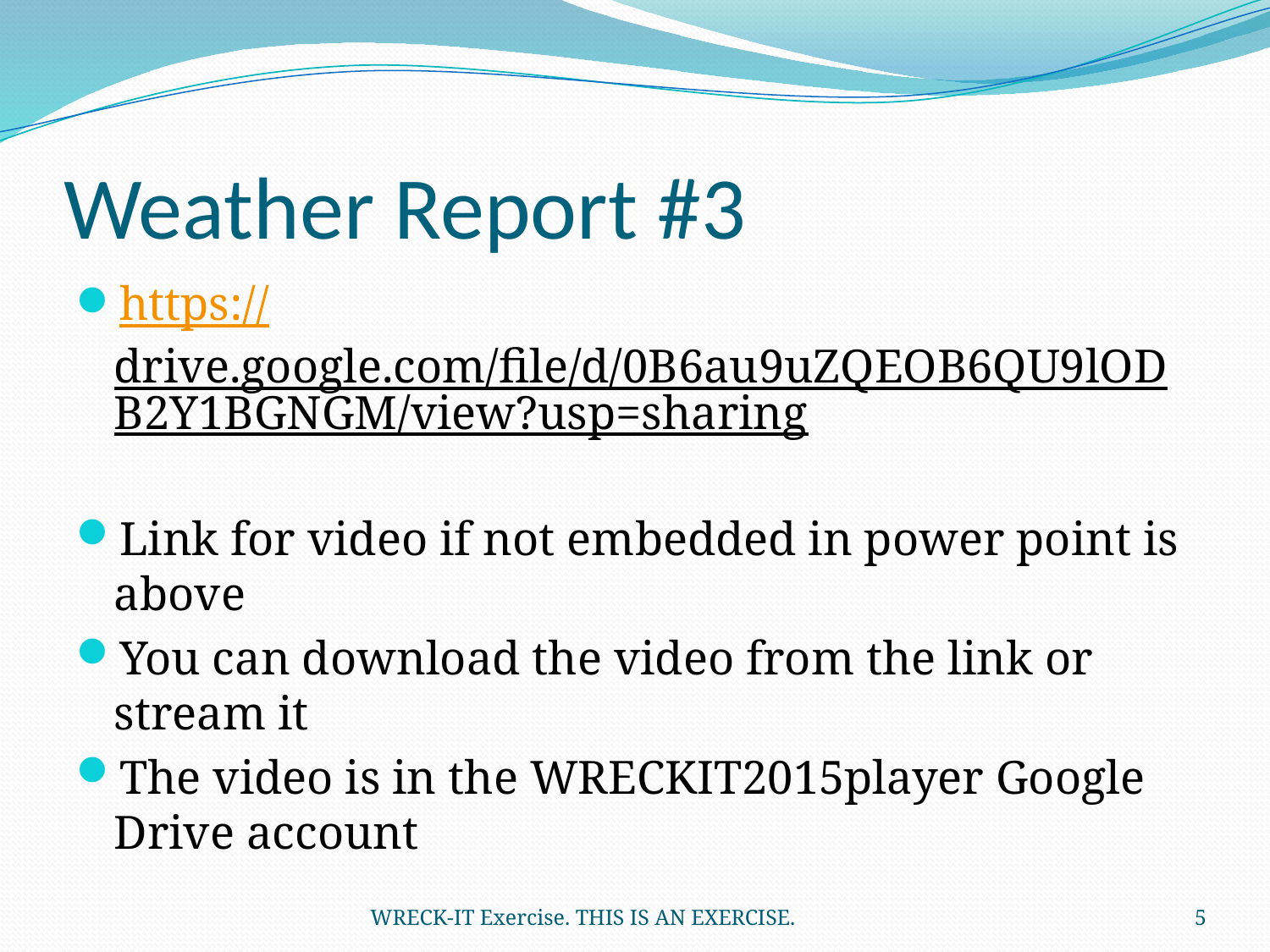

# Weather Report #3
https://drive.google.com/file/d/0B6au9uZQEOB6QU9lODB2Y1BGNGM/view?usp=sharing
Link for video if not embedded in power point is above
You can download the video from the link or stream it
The video is in the WRECKIT2015player Google Drive account

WRECK-IT Exercise. THIS IS AN EXERCISE.
5